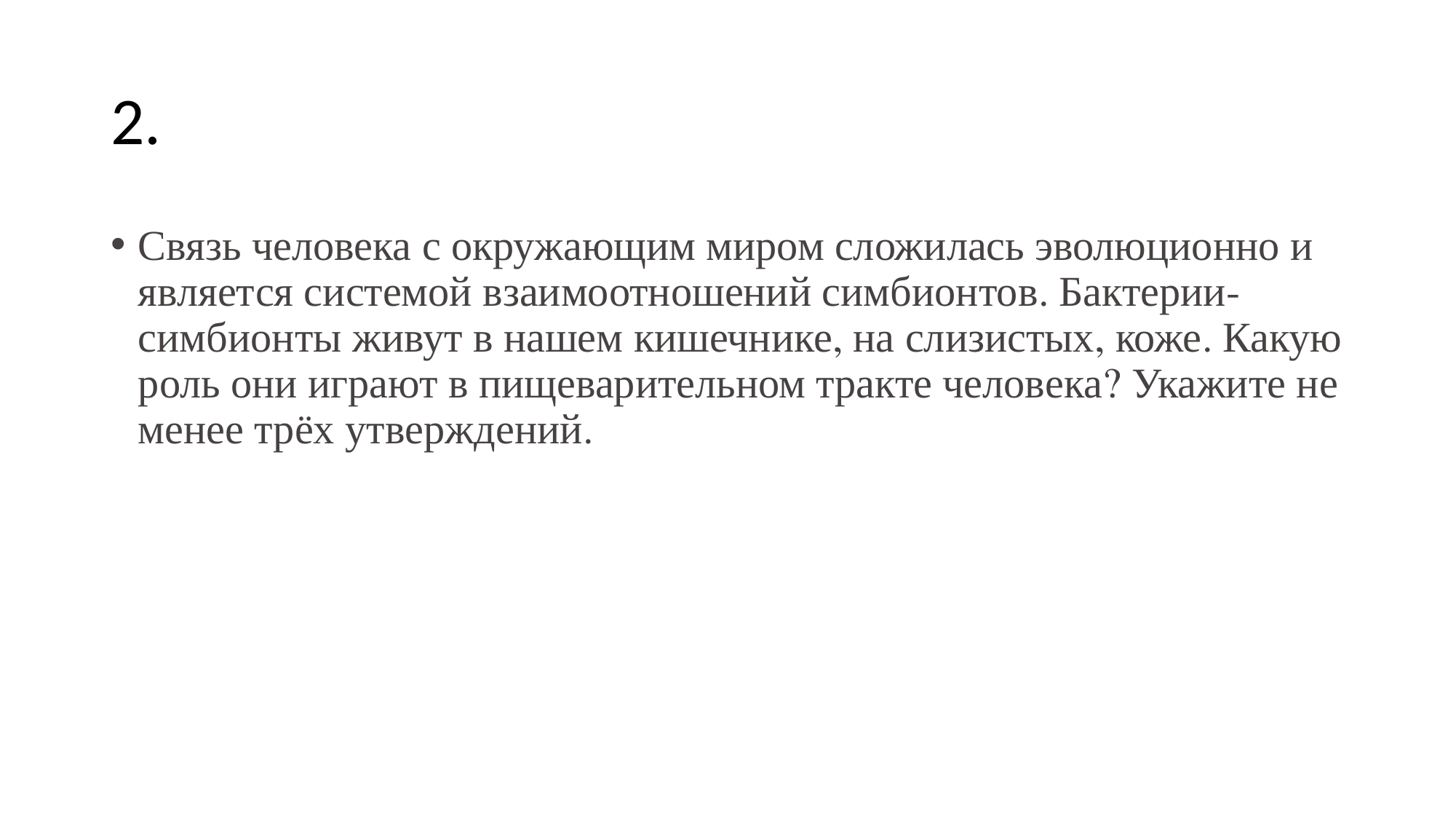

# 2.
Связь человека с окружающим миром сложилась эволюционно и является системой взаимоотношений симбионтов. Бактерии-симбионты живут в нашем кишечнике, на слизистых, коже. Какую роль они играют в пищеварительном тракте человека? Укажите не менее трёх утверждений.